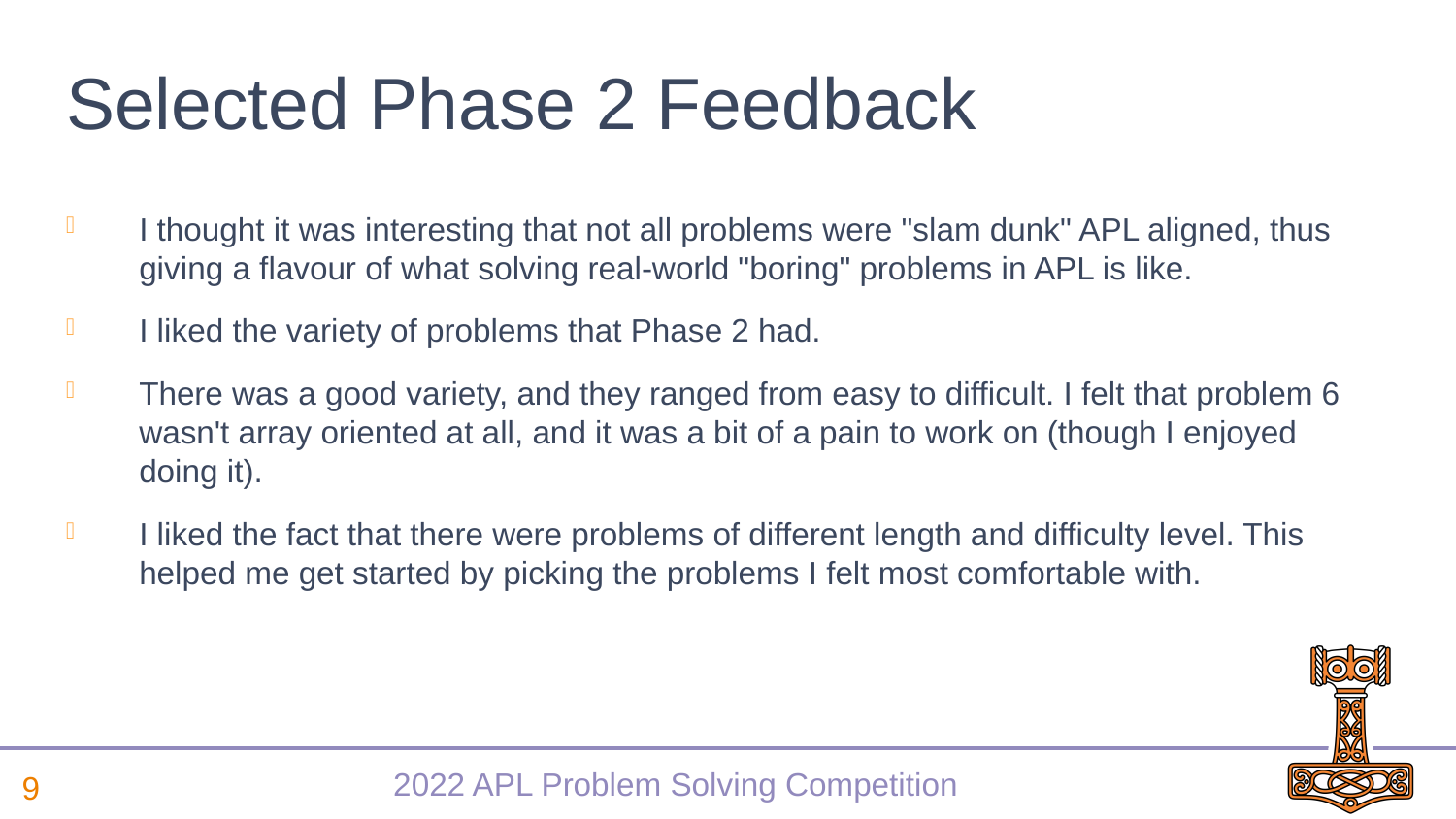

# Selected Phase 2 Feedback
I thought it was interesting that not all problems were "slam dunk" APL aligned, thus giving a flavour of what solving real-world "boring" problems in APL is like.
I liked the variety of problems that Phase 2 had.
There was a good variety, and they ranged from easy to difficult. I felt that problem 6 wasn't array oriented at all, and it was a bit of a pain to work on (though I enjoyed doing it).
I liked the fact that there were problems of different length and difficulty level. This helped me get started by picking the problems I felt most comfortable with.